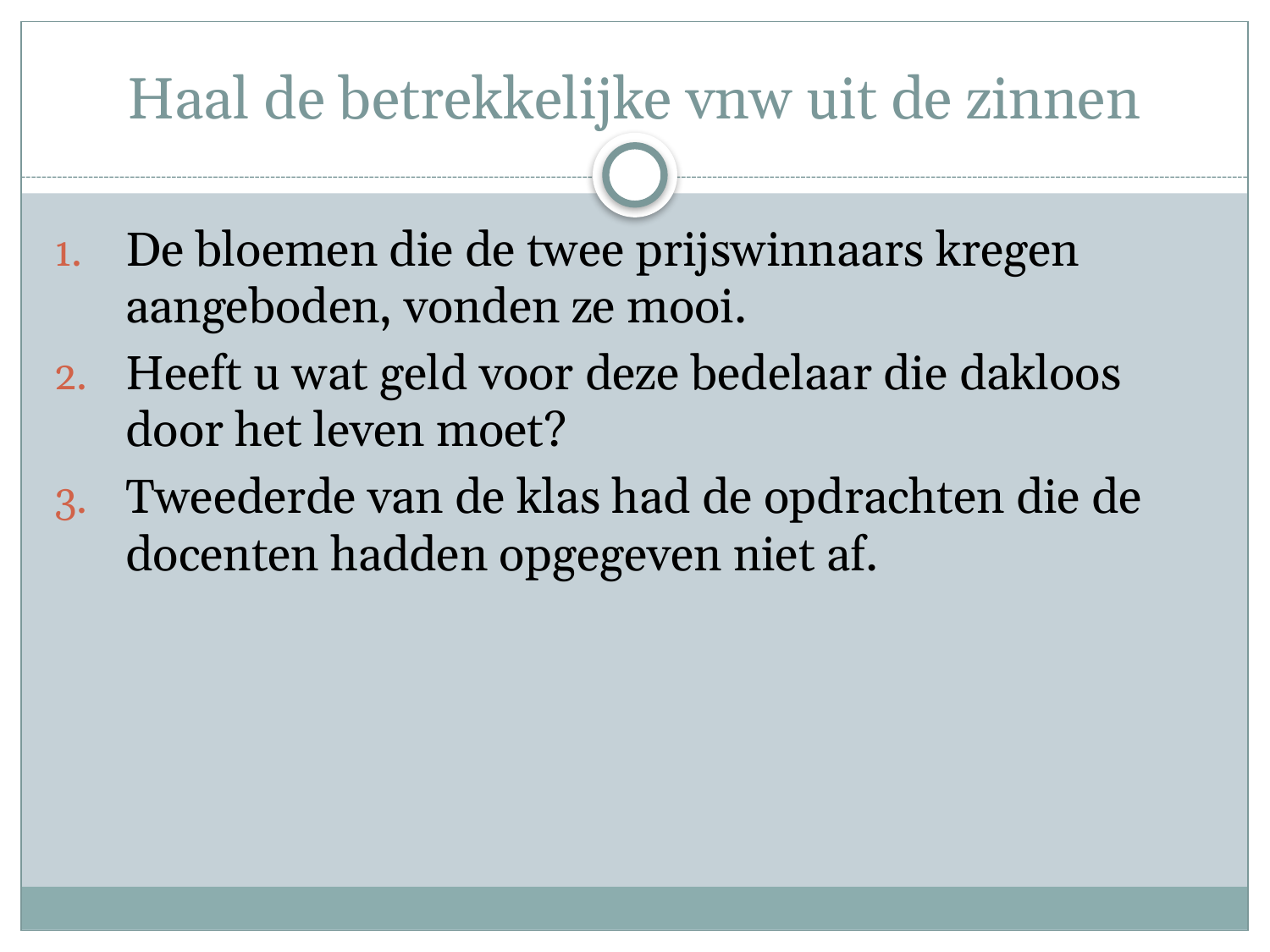

# Haal de betrekkelijke vnw uit de zinnen
De bloemen die de twee prijswinnaars kregen aangeboden, vonden ze mooi.
Heeft u wat geld voor deze bedelaar die dakloos door het leven moet?
Tweederde van de klas had de opdrachten die de docenten hadden opgegeven niet af.